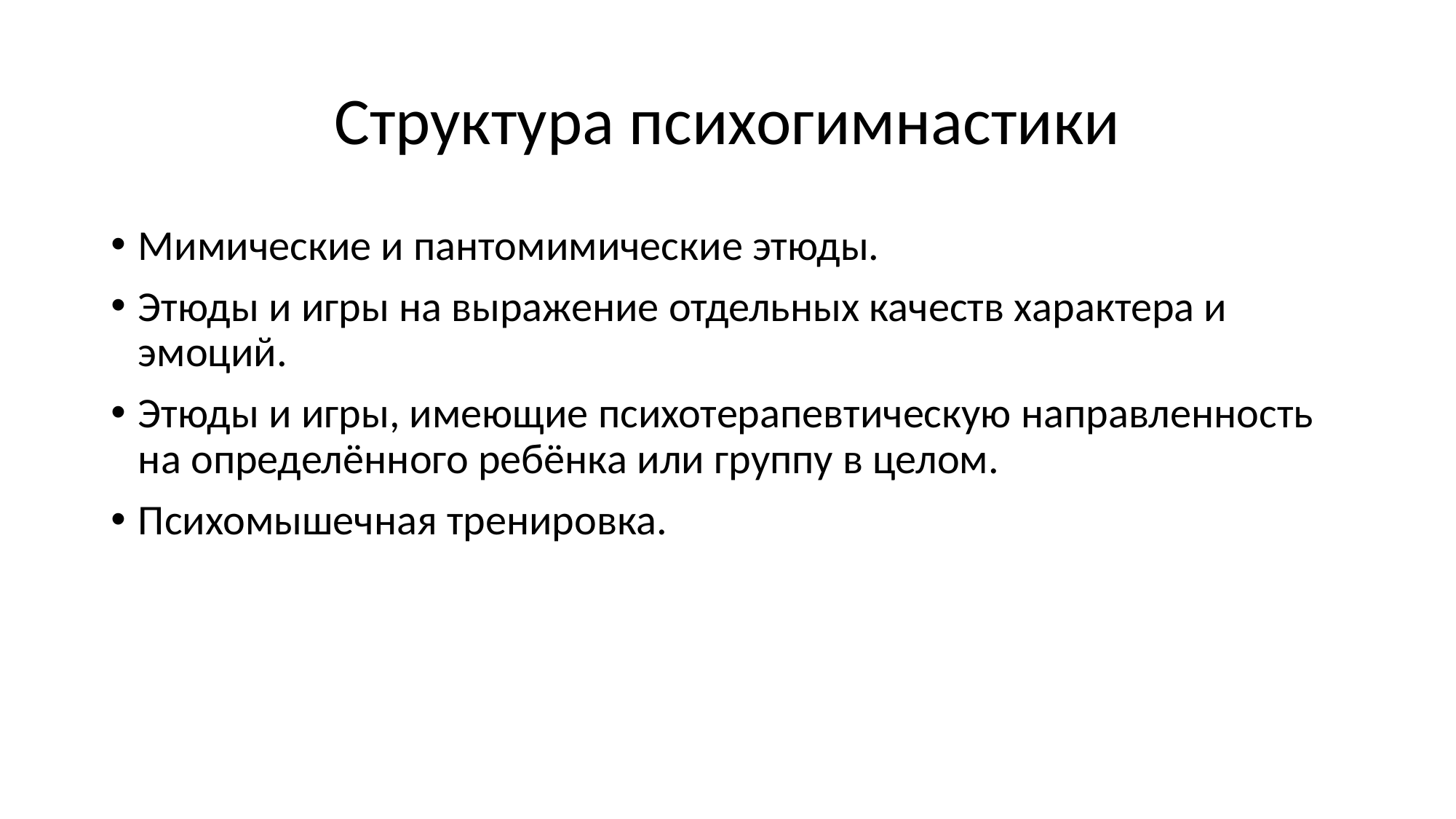

# Структура психогимнастики
Мимические и пантомимические этюды.
Этюды и игры на выражение отдельных качеств характера и эмоций.
Этюды и игры, имеющие психотерапевтическую направленность на определённого ребёнка или группу в целом.
Психомышечная тренировка.